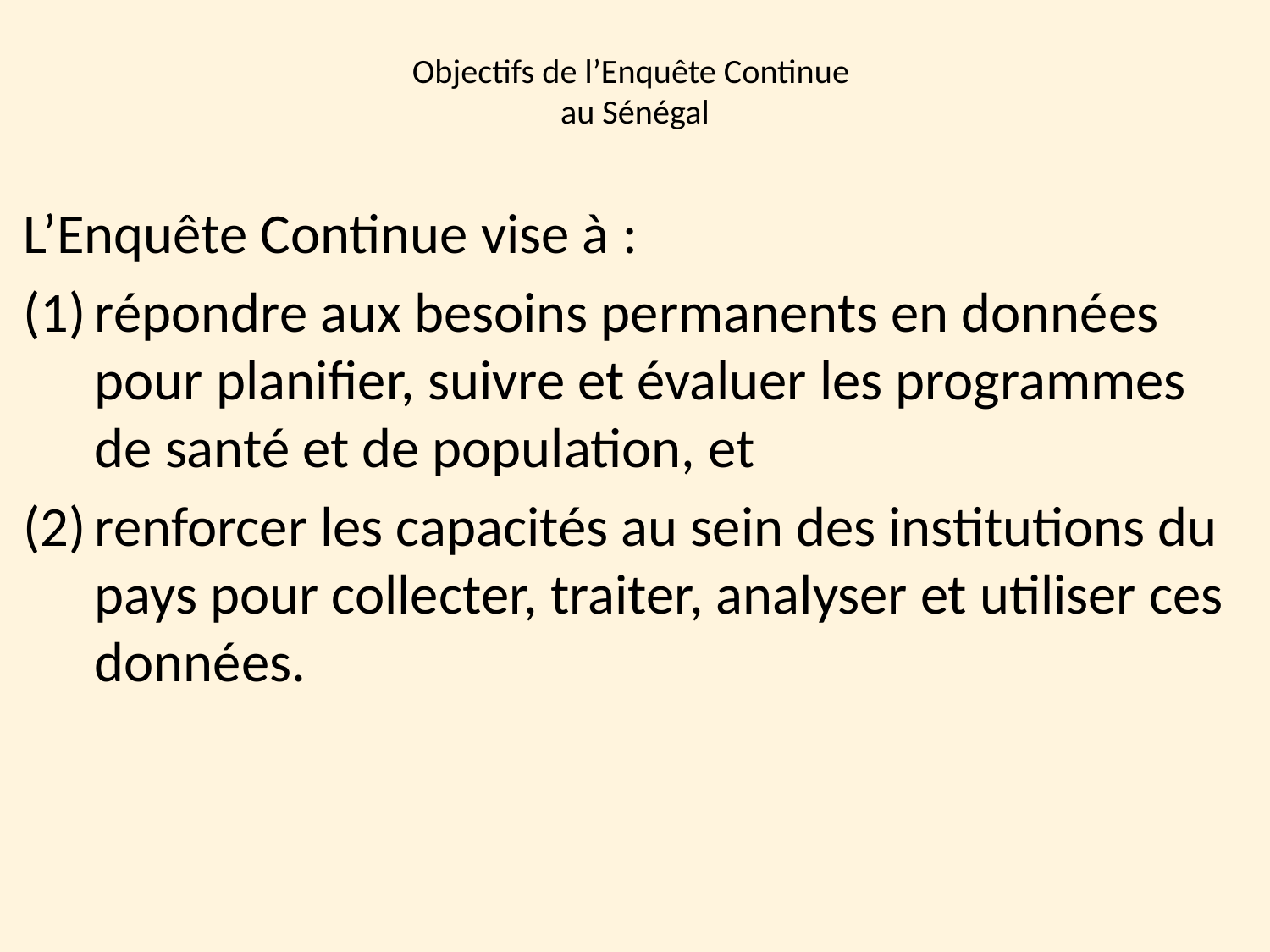

# Objectifs de l’Enquête Continue au Sénégal
L’Enquête Continue vise à :
répondre aux besoins permanents en données pour planifier, suivre et évaluer les programmes de santé et de population, et
renforcer les capacités au sein des institutions du pays pour collecter, traiter, analyser et utiliser ces données.